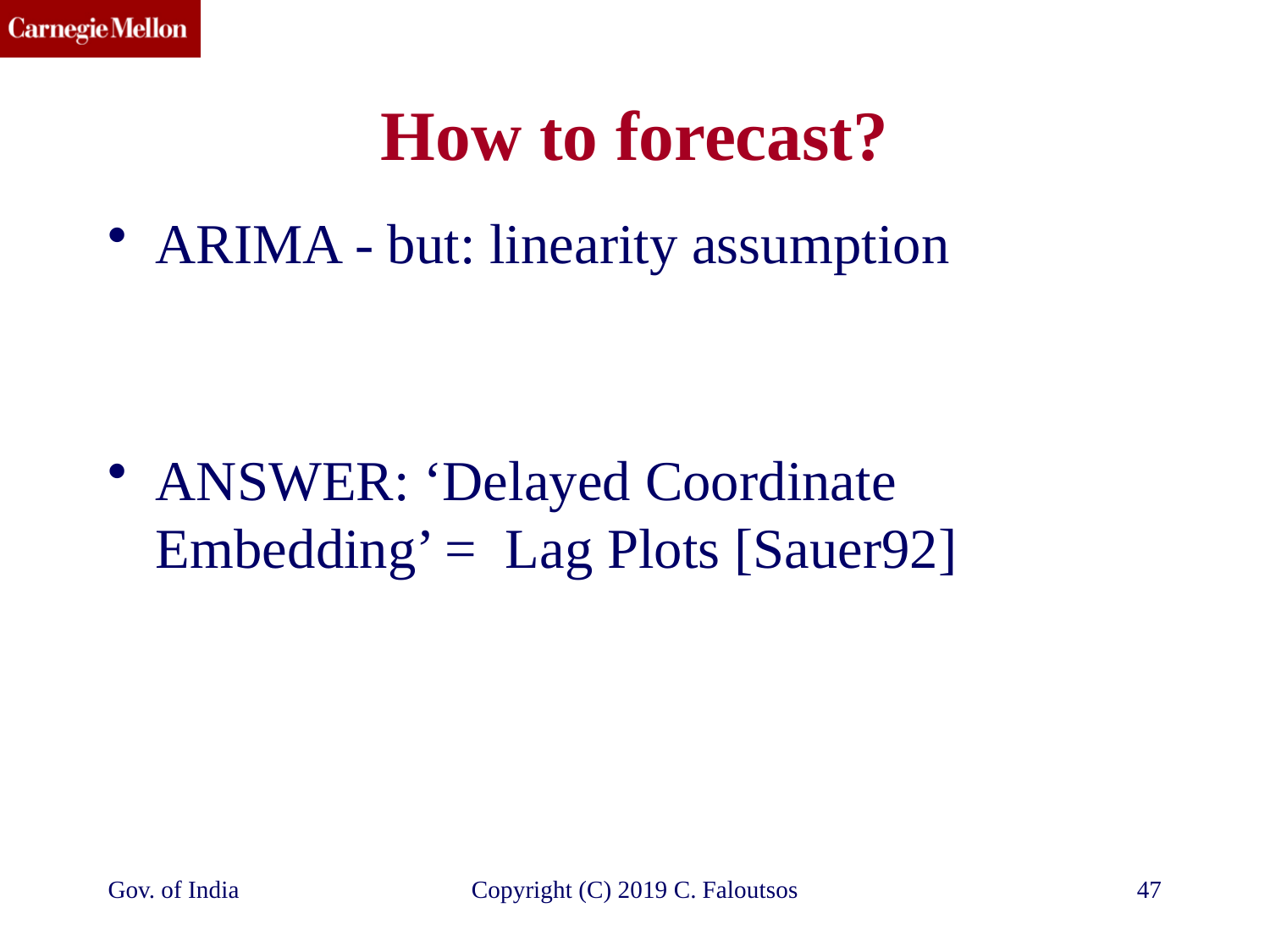

# How to forecast?
ARIMA - but: linearity assumption

ANSWER: ‘Delayed Coordinate Embedding’ =  Lag Plots [Sauer92]
Gov. of India
Copyright (C) 2019 C. Faloutsos
47